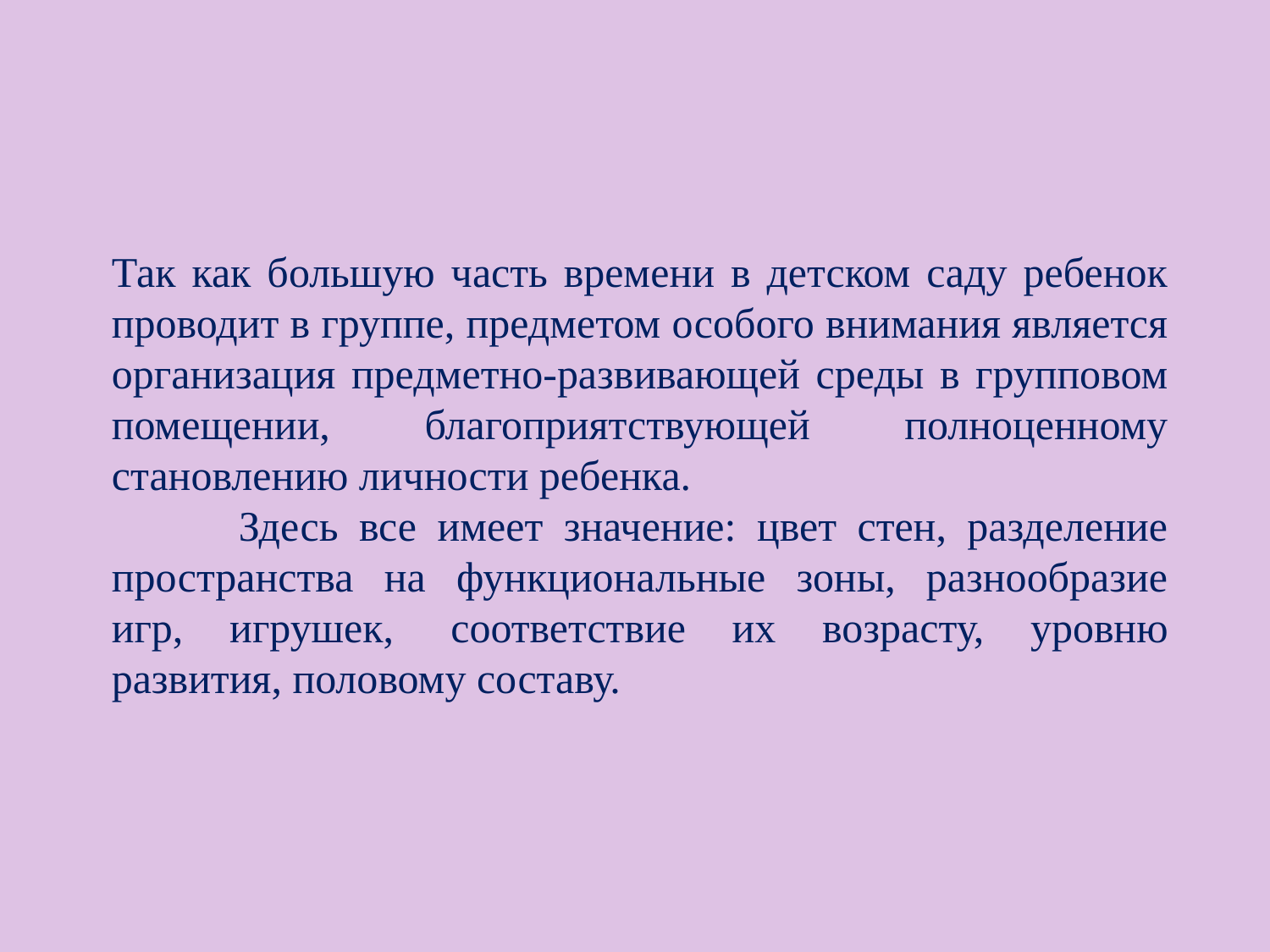

Так как большую часть времени в детском саду ребенок проводит в группе, предметом особого внимания является организация предметно-развивающей среды в групповом помещении, благоприятствующей полноценному становлению личности ребенка.
	Здесь все имеет значение: цвет стен, разделение пространства на функциональные зоны, разнообразие игр, игрушек,  соответствие их возрасту, уровню развития, половому составу.